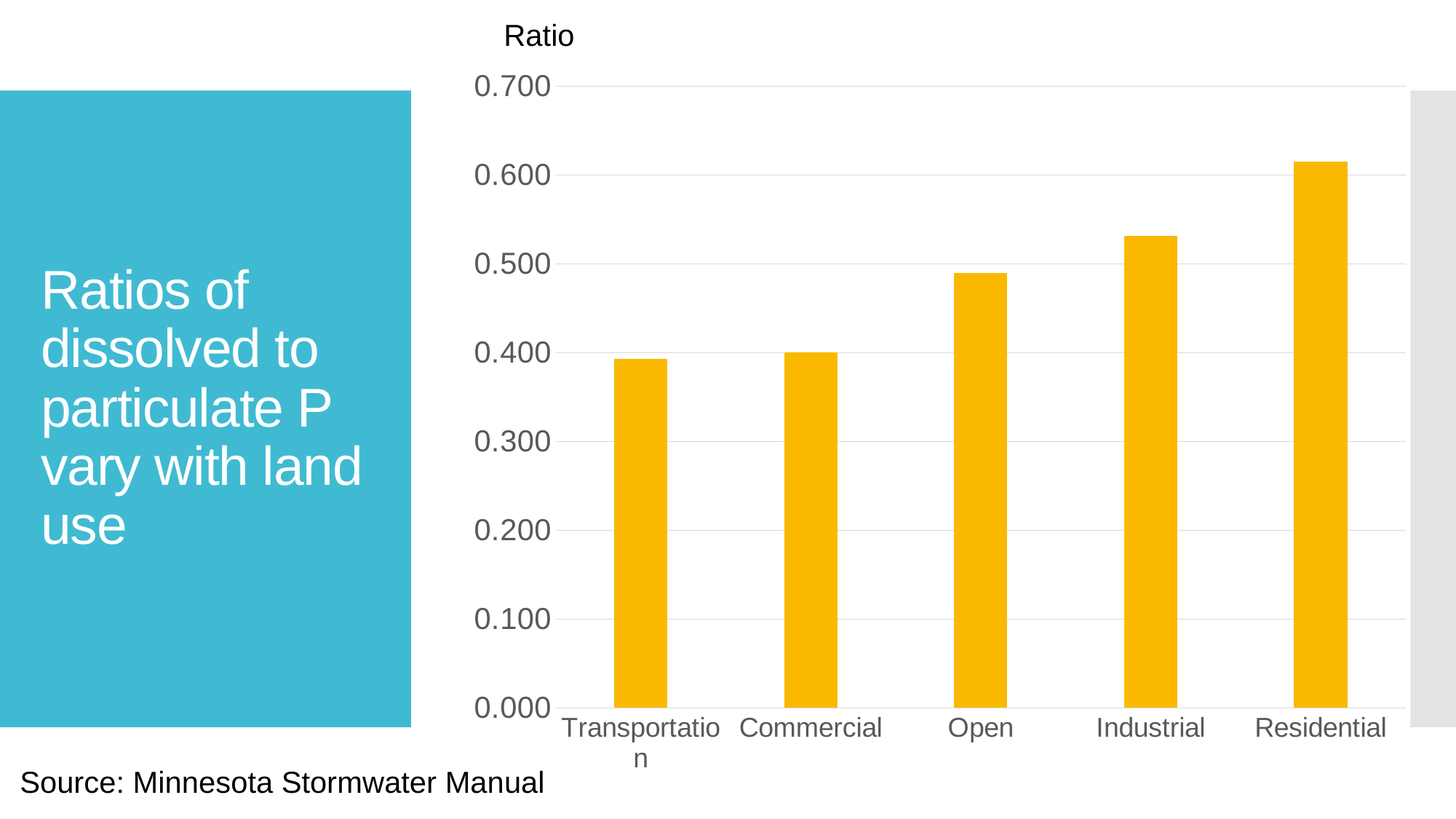

Ratio

### Chart

| Category | median |
|---|---|
| Transportation | 0.39285714285714285 |
| Commercial | 0.39999999999999997 |
| Open | 0.4894736842105263 |
| Industrial | 0.5319148936170213 |
| Residential | 0.6153846153846154 |
# Ratios of dissolved to particulate P vary with land use
Source: Minnesota Stormwater Manual